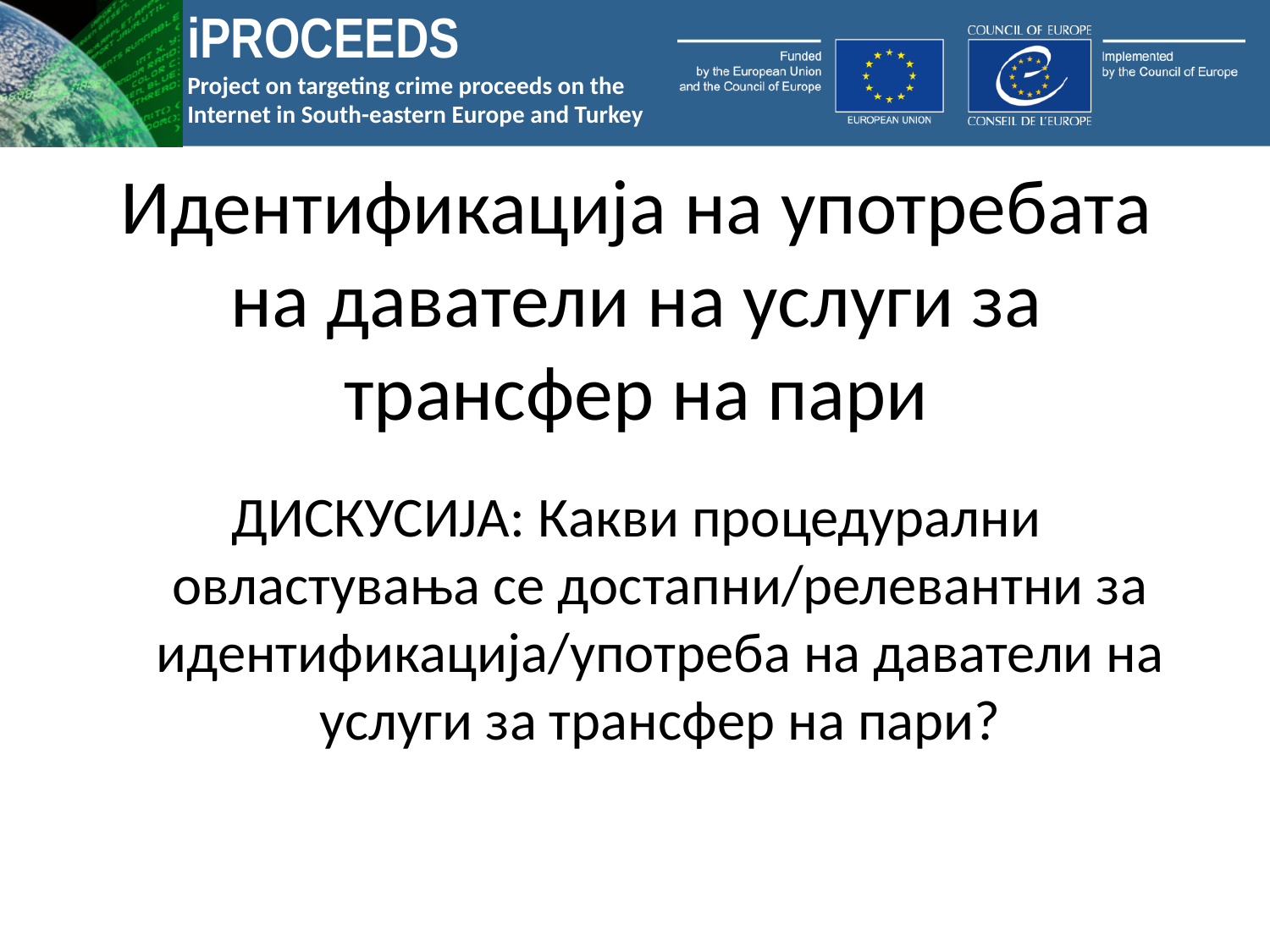

# Идентификација на употребата на даватели на услуги за трансфер на пари

ДИСКУСИЈА: Какви процедурални овластувања се достапни/релевантни за идентификација/употреба на даватели на услуги за трансфер на пари?